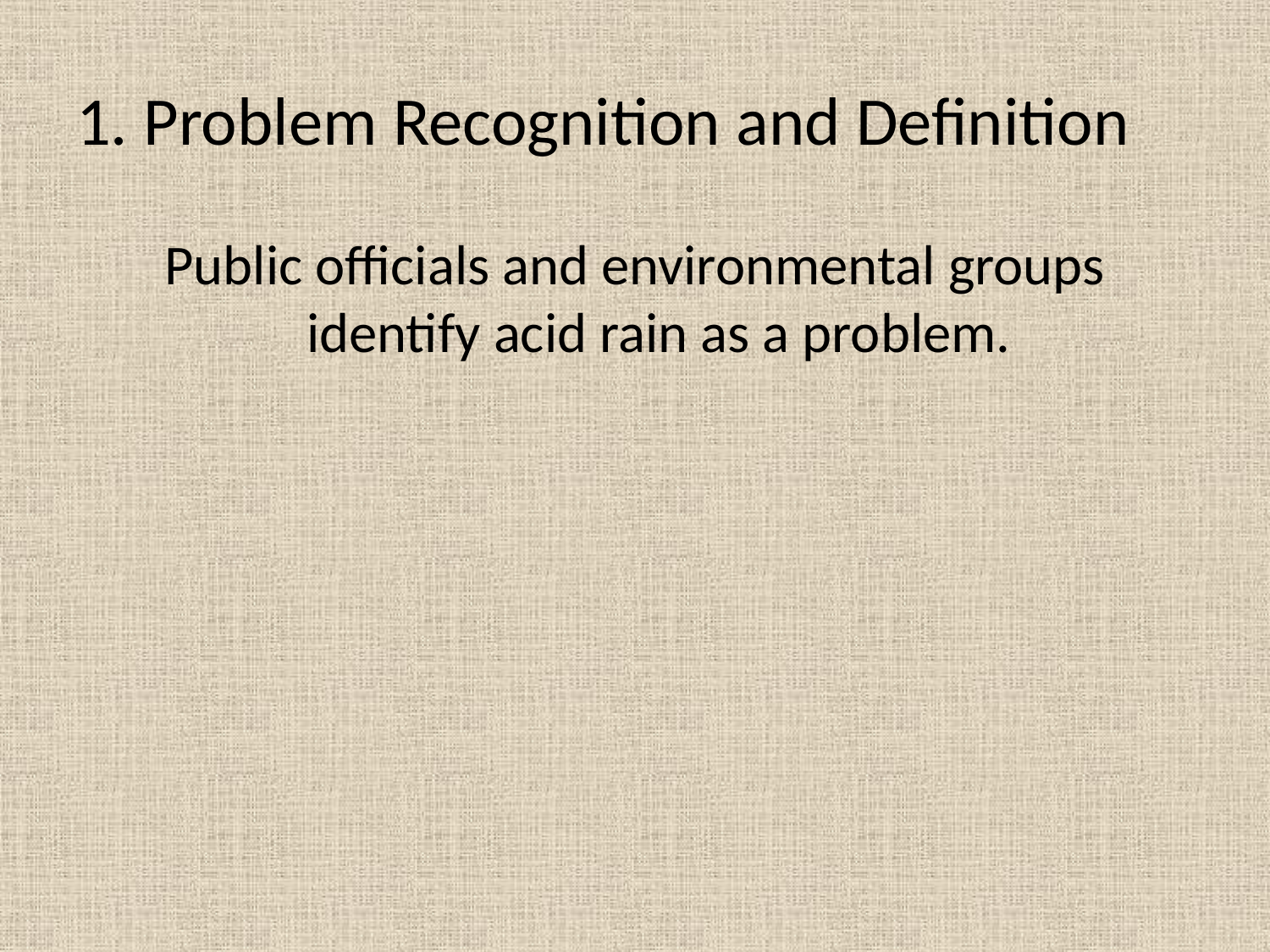

# 1. Problem Recognition and Definition
Public officials and environmental groups identify acid rain as a problem.